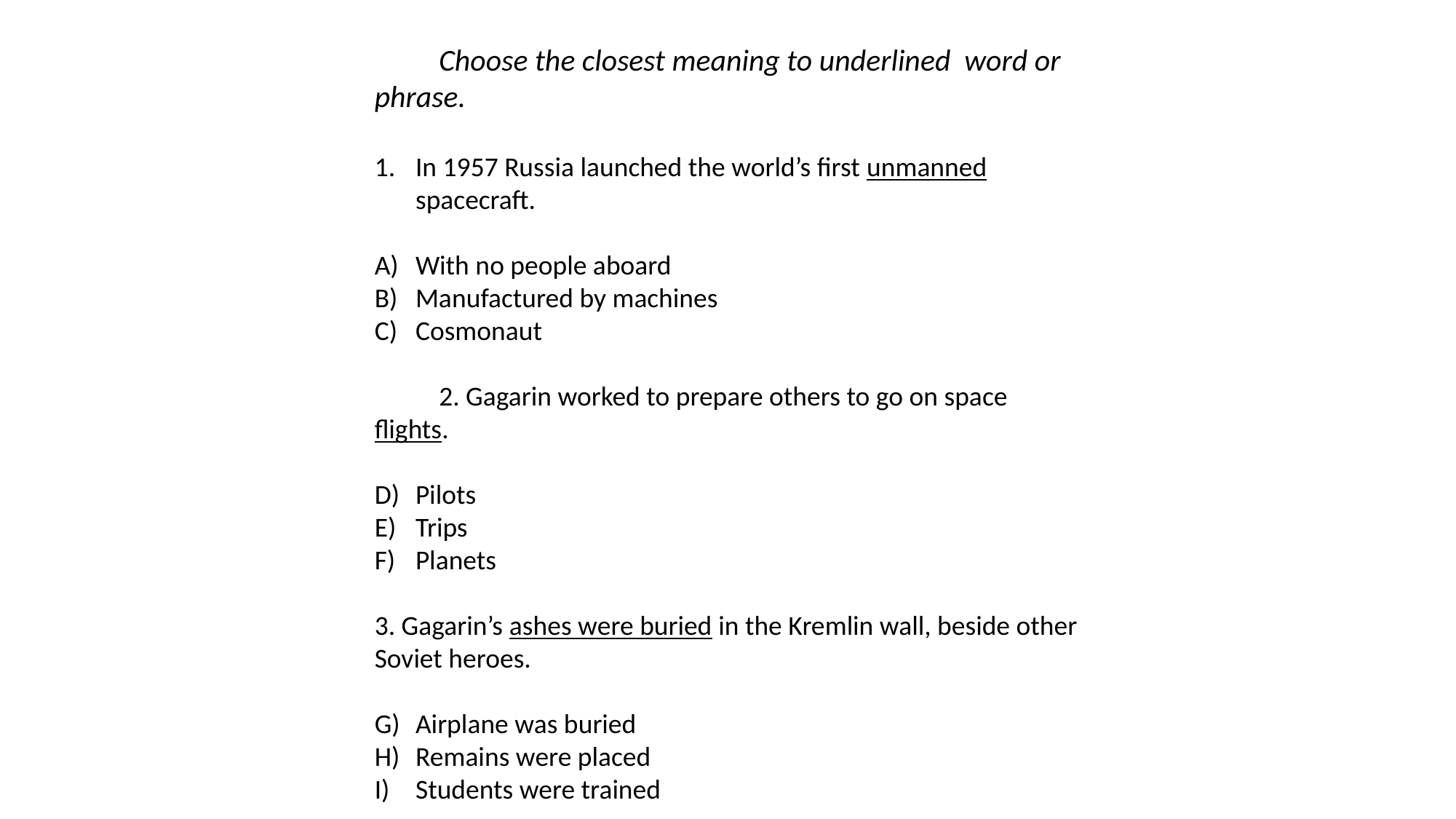

Choose the closest meaning to underlined  word or phrase.

In 1957 Russia launched the world’s first unmanned spacecraft.

With no people aboard
Manufactured by machines
Cosmonaut

2. Gagarin worked to prepare others to go on space flights.

Pilots
Trips
Planets

3. Gagarin’s ashes were buried in the Kremlin wall, beside other Soviet heroes.

Airplane was buried
Remains were placed
Students were trained